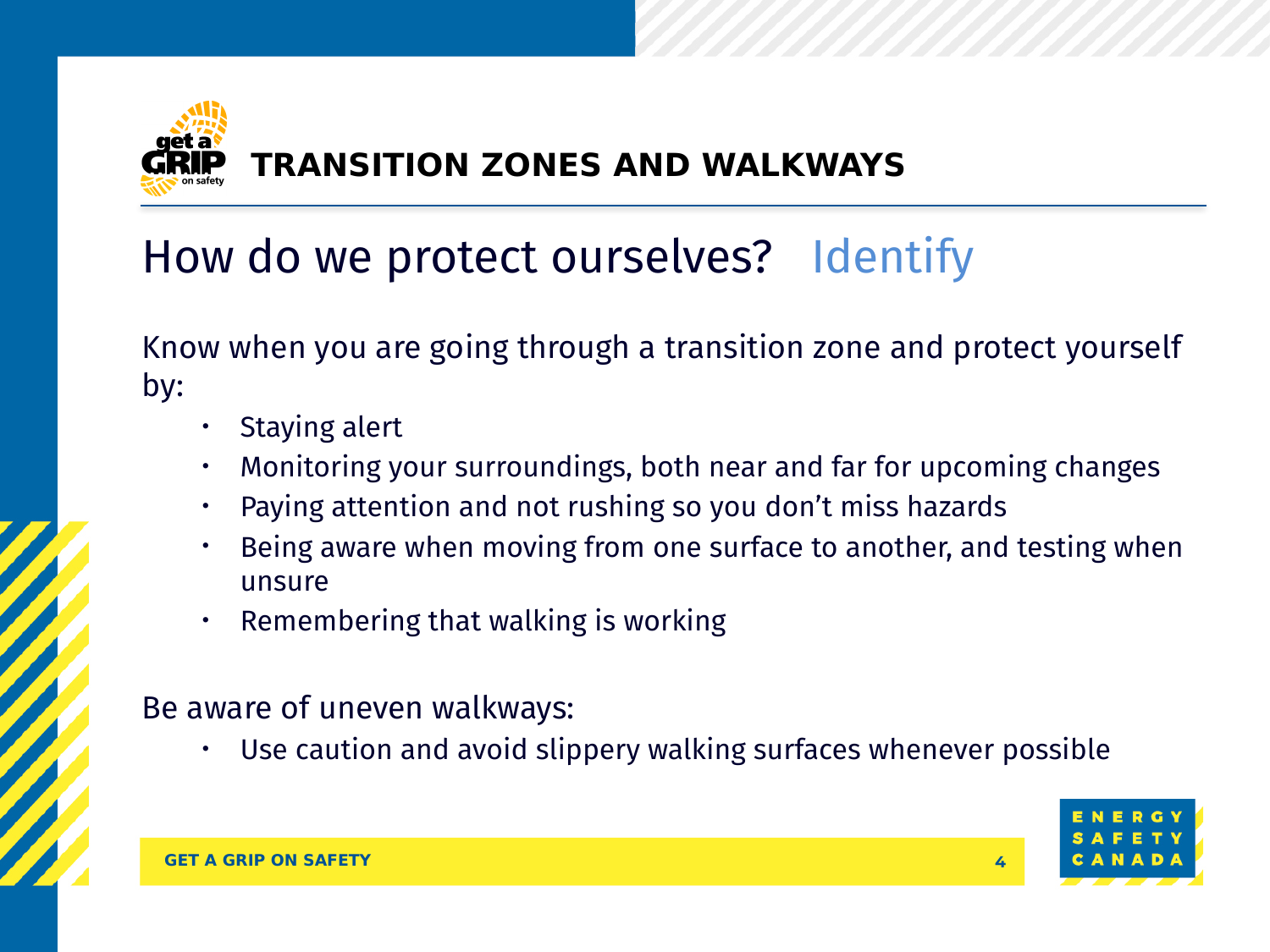

# Transition zones and walkways
How do we protect ourselves?   Identify
Know when you are going through a transition zone and protect yourself by:
Staying alert
Monitoring your surroundings, both near and far for upcoming changes
Paying attention and not rushing so you don’t miss hazards
Being aware when moving from one surface to another, and testing when unsure
Remembering that walking is working

Be aware of uneven walkways:
Use caution and avoid slippery walking surfaces whenever possible
Get a grip on safety
4